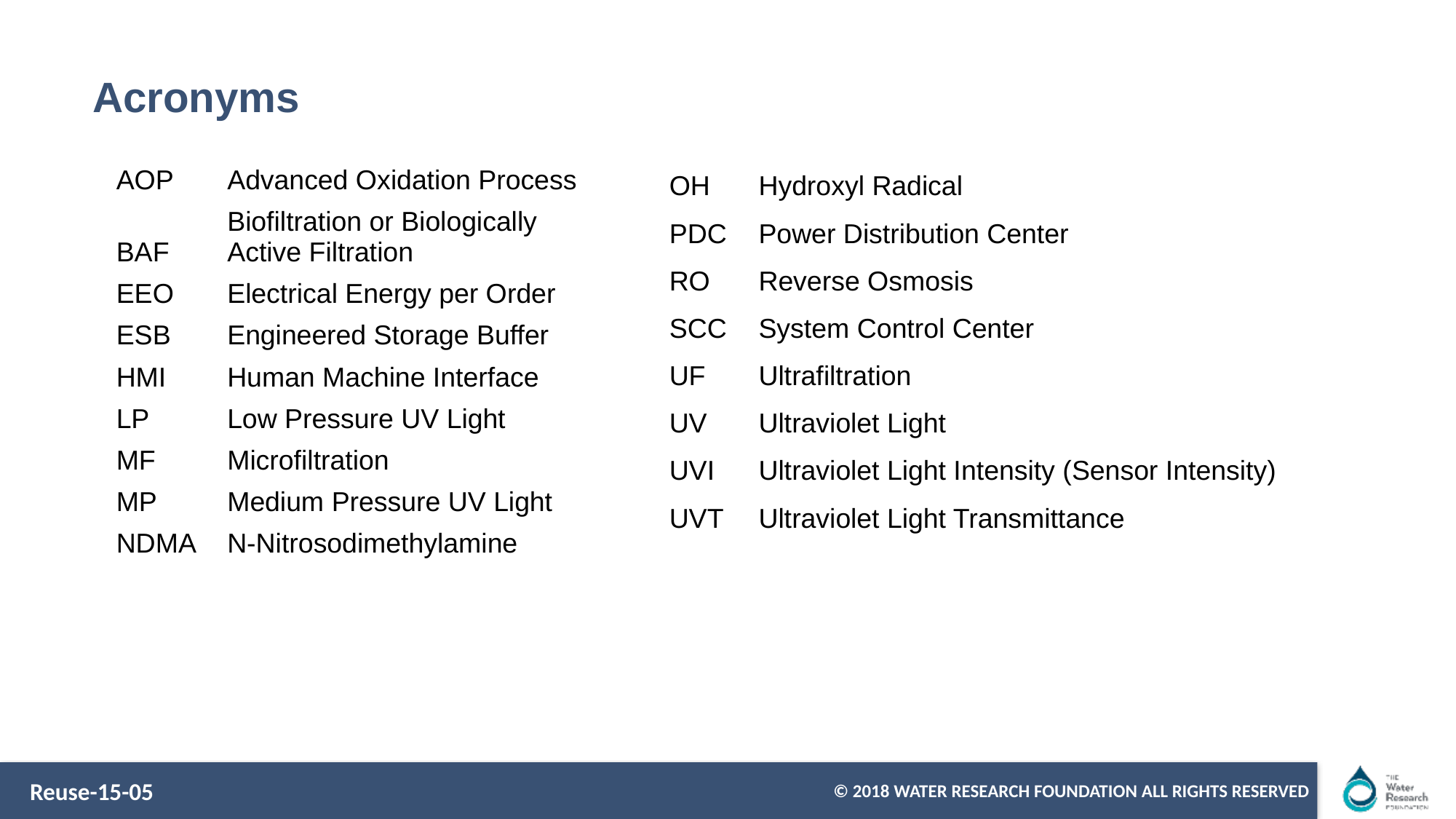

# Acronyms
| AOP | Advanced Oxidation Process |
| --- | --- |
| BAF | Biofiltration or Biologically Active Filtration |
| EEO | Electrical Energy per Order |
| ESB | Engineered Storage Buffer |
| HMI | Human Machine Interface |
| LP | Low Pressure UV Light |
| MF | Microfiltration |
| MP | Medium Pressure UV Light |
| NDMA | N-Nitrosodimethylamine |
| OH | Hydroxyl Radical |
| --- | --- |
| PDC | Power Distribution Center |
| RO | Reverse Osmosis |
| SCC | System Control Center |
| UF | Ultrafiltration |
| UV | Ultraviolet Light |
| UVI | Ultraviolet Light Intensity (Sensor Intensity) |
| UVT | Ultraviolet Light Transmittance |